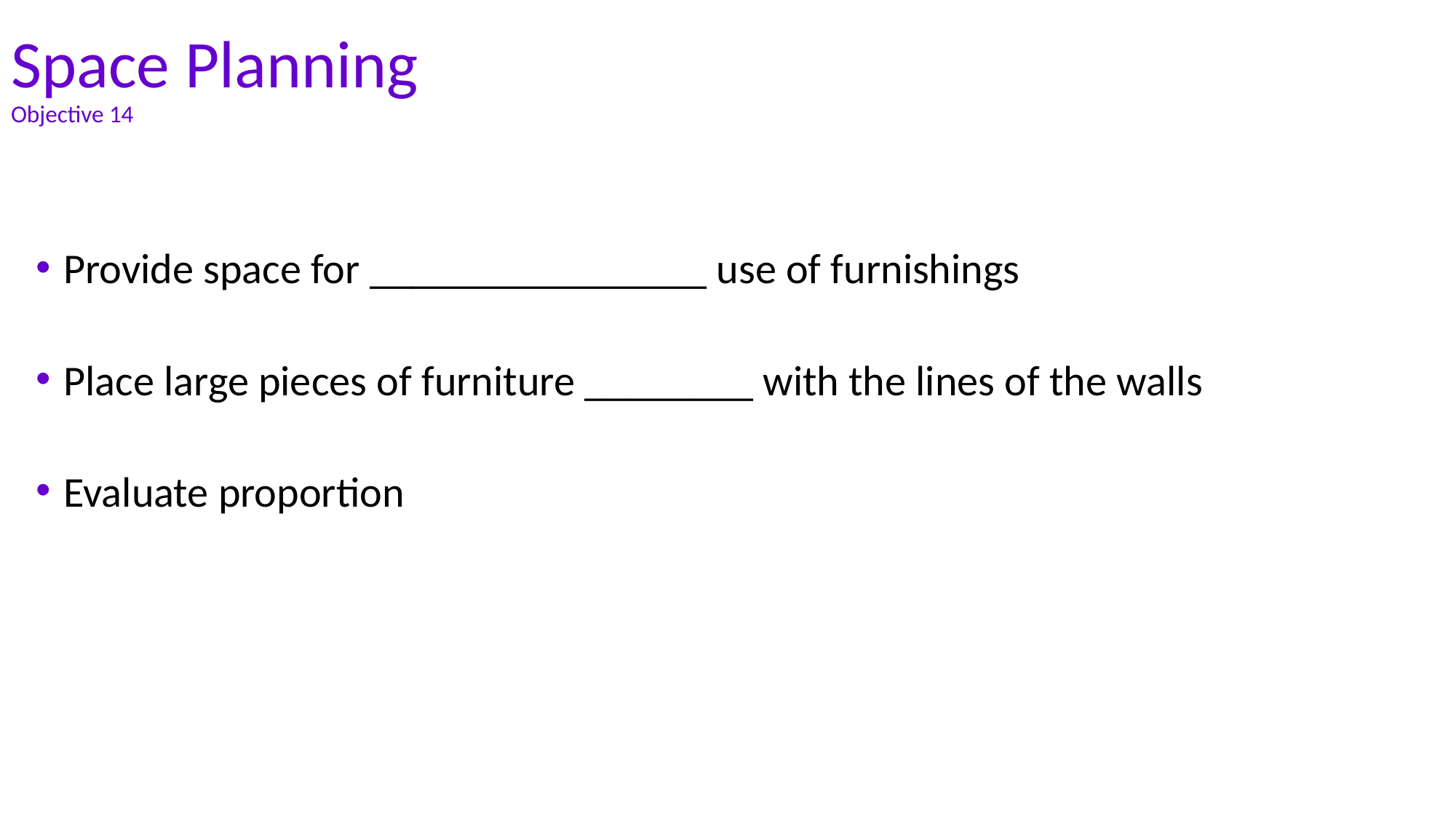

# Space Planning Objective 14
Provide space for ________________ use of furnishings

Place large pieces of furniture ________ with the lines of the walls

Evaluate proportion